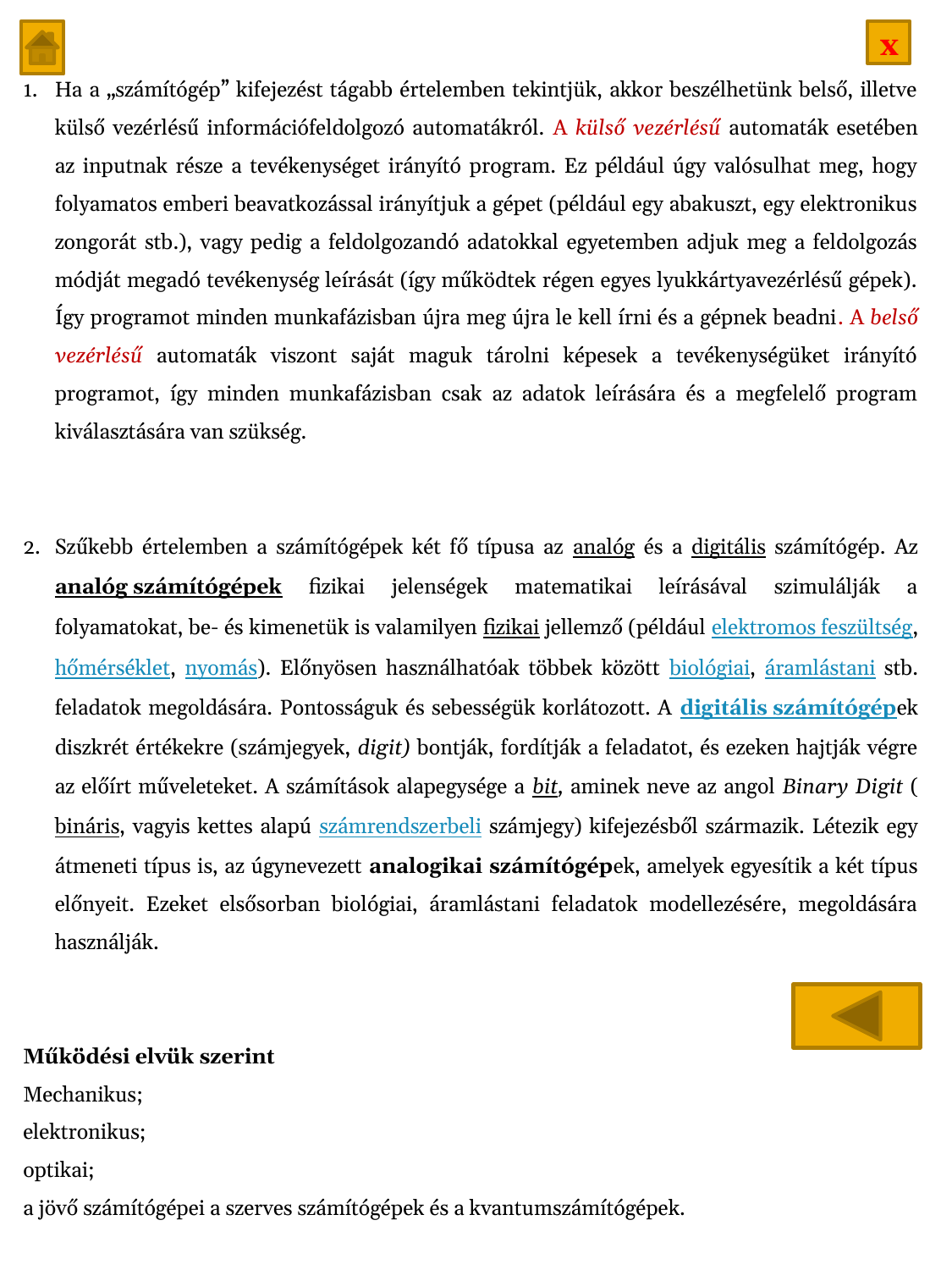

Ha a „számítógép” kifejezést tágabb értelemben tekintjük, akkor beszélhetünk belső, illetve külső vezérlésű információfeldolgozó automatákról. A külső vezérlésű automaták esetében az inputnak része a tevékenységet irányító program. Ez például úgy valósulhat meg, hogy folyamatos emberi beavatkozással irányítjuk a gépet (például egy abakuszt, egy elektronikus zongorát stb.), vagy pedig a feldolgozandó adatokkal egyetemben adjuk meg a feldolgozás módját megadó tevékenység leírását (így működtek régen egyes lyukkártyavezérlésű gépek). Így programot minden munkafázisban újra meg újra le kell írni és a gépnek beadni. A belső vezérlésű automaták viszont saját maguk tárolni képesek a tevékenységüket irányító programot, így minden munkafázisban csak az adatok leírására és a megfelelő program kiválasztására van szükség.

Szűkebb értelemben a számítógépek két fő típusa az analóg és a digitális számítógép. Az analóg számítógépek fizikai jelenségek matematikai leírásával szimulálják a folyamatokat, be- és kimenetük is valamilyen fizikai jellemző (például elektromos feszültség, hőmérséklet, nyomás). Előnyösen használhatóak többek között biológiai, áramlástani stb. feladatok megoldására. Pontosságuk és sebességük korlátozott. A digitális számítógépek diszkrét értékekre (számjegyek, digit) bontják, fordítják a feladatot, és ezeken hajtják végre az előírt műveleteket. A számítások alapegysége a bit, aminek neve az angol Binary Digit (bináris, vagyis kettes alapú számrendszerbeli számjegy) kifejezésből származik. Létezik egy átmeneti típus is, az úgynevezett analogikai számítógépek, amelyek egyesítik a két típus előnyeit. Ezeket elsősorban biológiai, áramlástani feladatok modellezésére, megoldására használják.

Működési elvük szerint
Mechanikus;
elektronikus;
optikai;
a jövő számítógépei a szerves számítógépek és a kvantumszámítógépek.